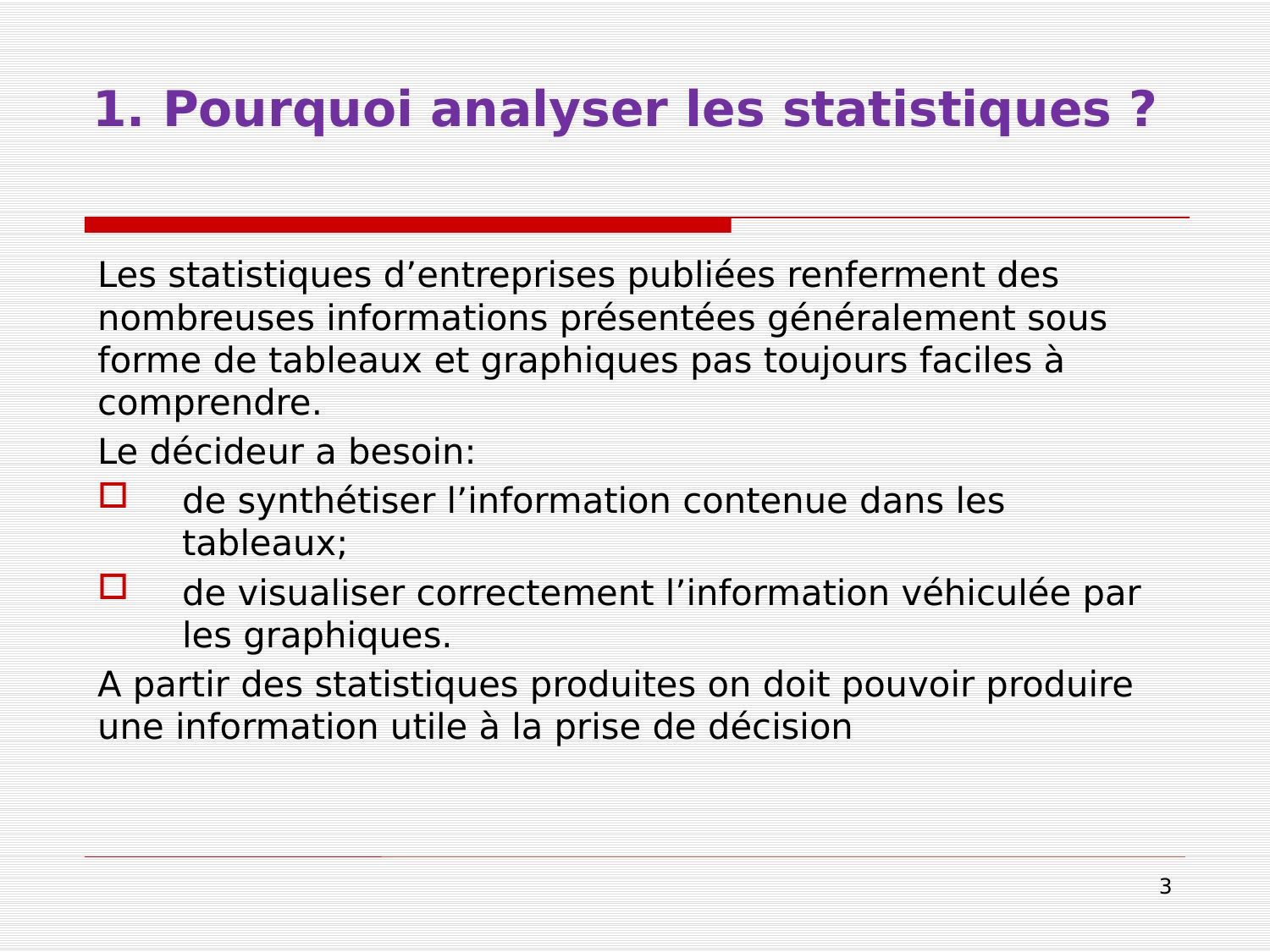

# 1. Pourquoi analyser les statistiques ?
Les statistiques d’entreprises publiées renferment des nombreuses informations présentées généralement sous forme de tableaux et graphiques pas toujours faciles à comprendre.
Le décideur a besoin:
de synthétiser l’information contenue dans les tableaux;
de visualiser correctement l’information véhiculée par les graphiques.
A partir des statistiques produites on doit pouvoir produire une information utile à la prise de décision

3